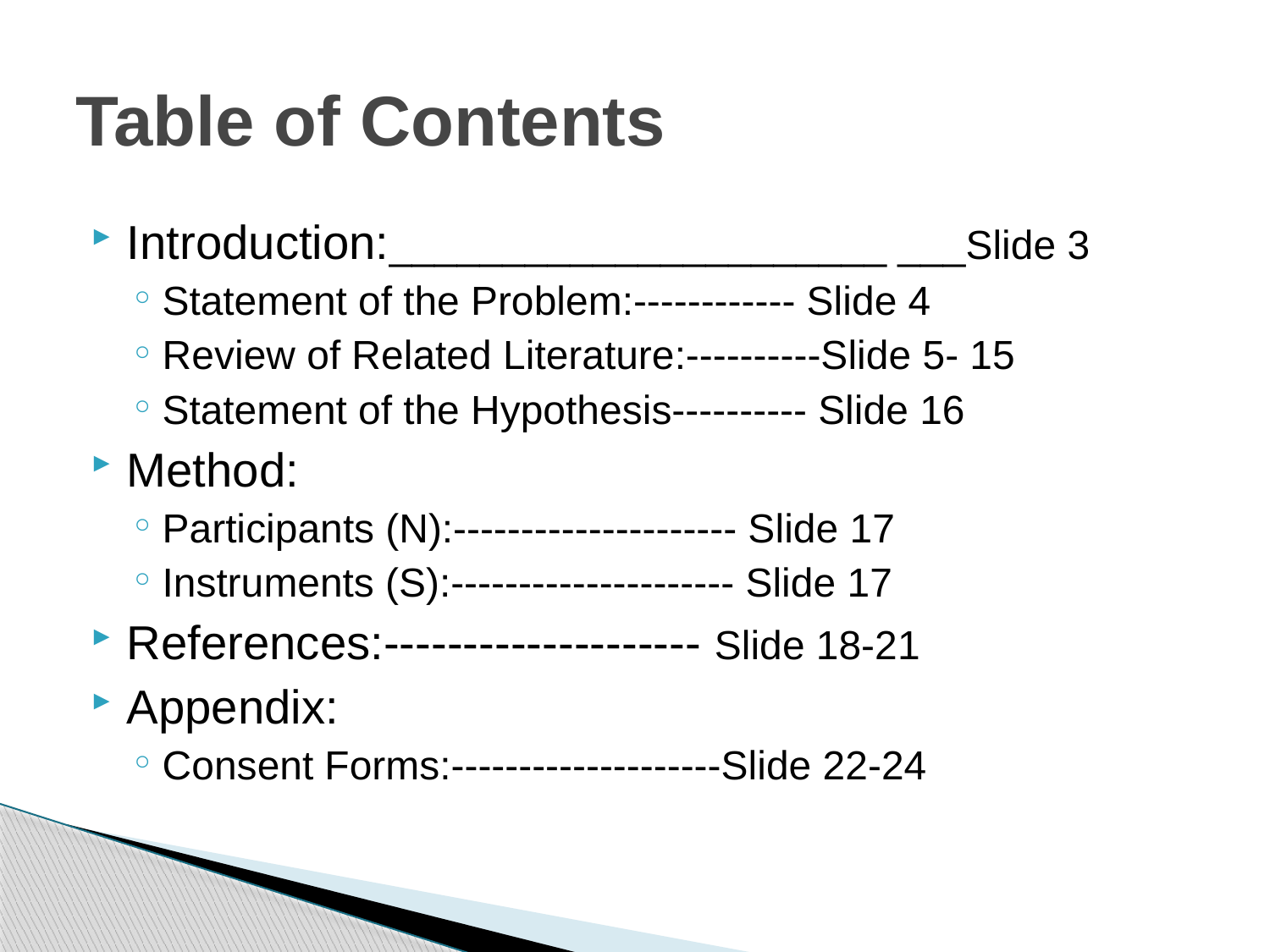

# Table of Contents
Introduction:______________________ ___Slide 3
Statement of the Problem:------------ Slide 4
Review of Related Literature:----------Slide 5- 15
Statement of the Hypothesis---------- Slide 16
Method:
Participants (N):--------------------- Slide 17
Instruments (S):--------------------- Slide 17
References:-------------------- Slide 18-21
Appendix:
Consent Forms:--------------------Slide 22-24